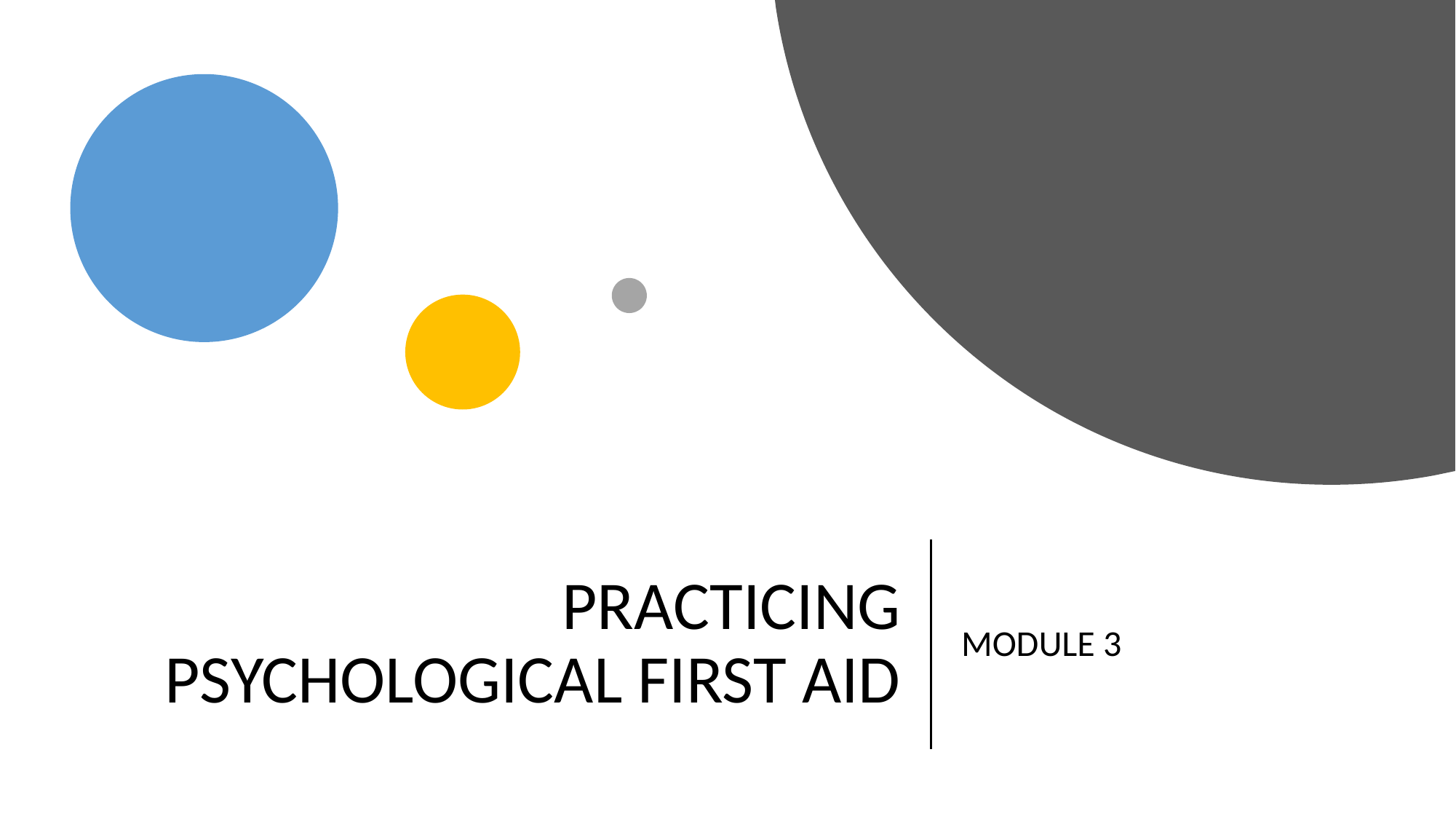

# PRACTICING PSYCHOLOGICAL FIRST AID
MODULE 3